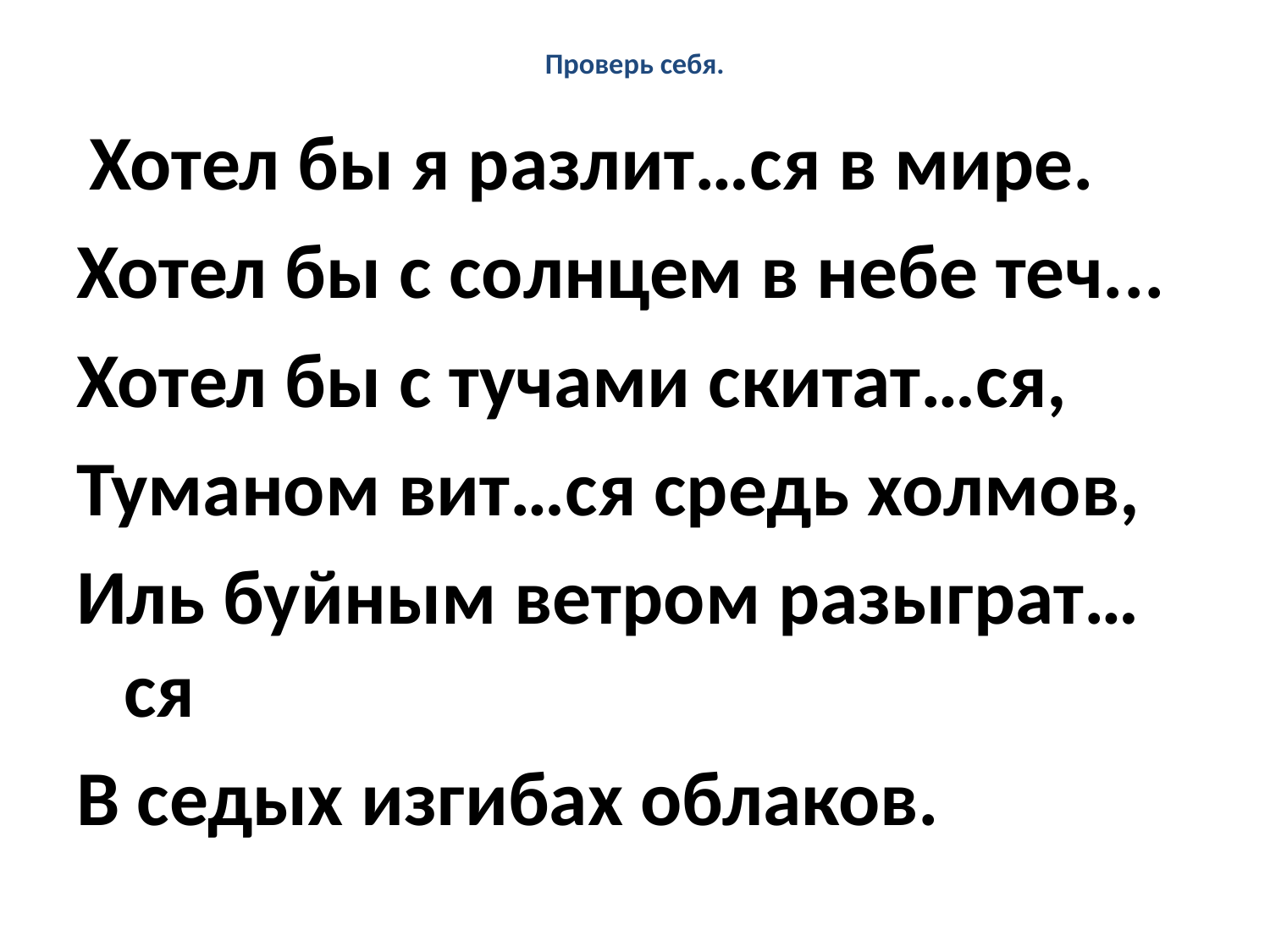

# Проверь себя.
 Хотел бы я разлит…ся в мире.
Хотел бы с солнцем в небе теч...
Хотел бы с тучами скитат…ся,
Туманом вит…ся средь холмов,
Иль буйным ветром разыграт…ся
В седых изгибах облаков.